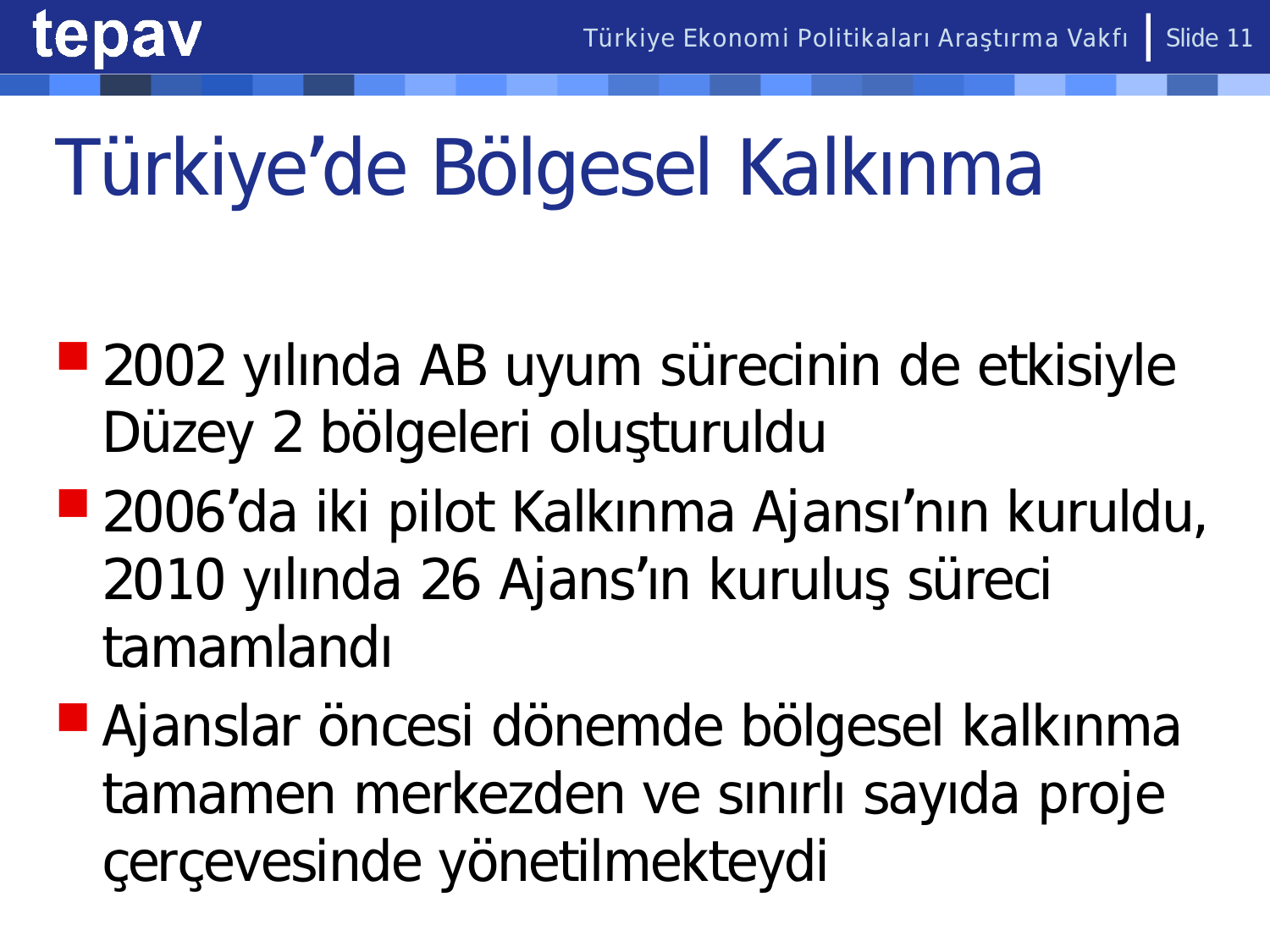

Türkiye Ekonomi Politikaları Araştırma Vakfı
Slide 11
# Türkiye’de Bölgesel Kalkınma

2002 yılında AB uyum sürecinin de etkisiyle Düzey 2 bölgeleri oluşturuldu
2006’da iki pilot Kalkınma Ajansı’nın kuruldu, 2010 yılında 26 Ajans’ın kuruluş süreci tamamlandı
Ajanslar öncesi dönemde bölgesel kalkınma tamamen merkezden ve sınırlı sayıda proje çerçevesinde yönetilmekteydi